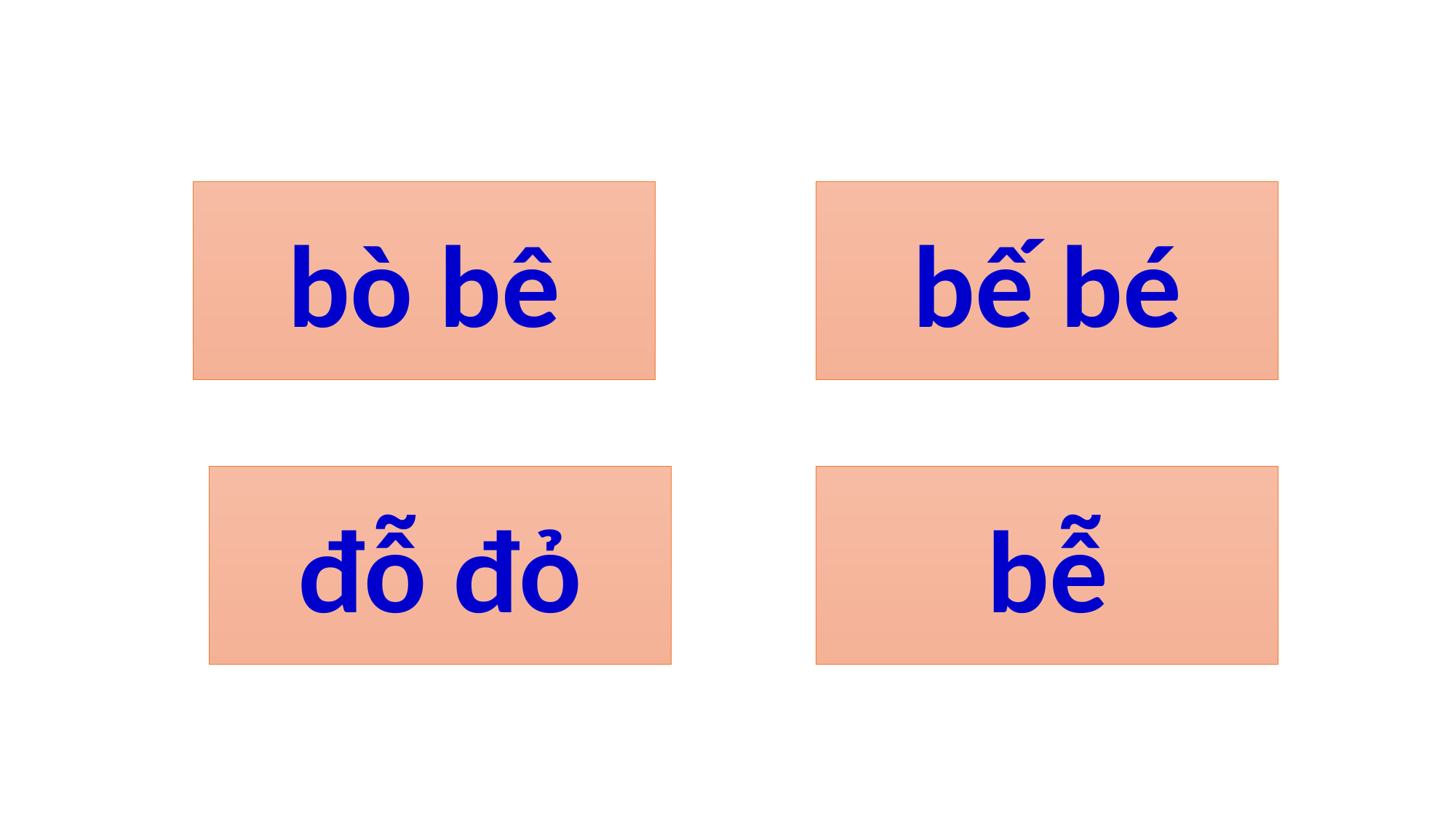

bò bê
bế bé
đỗ đỏ
bễ